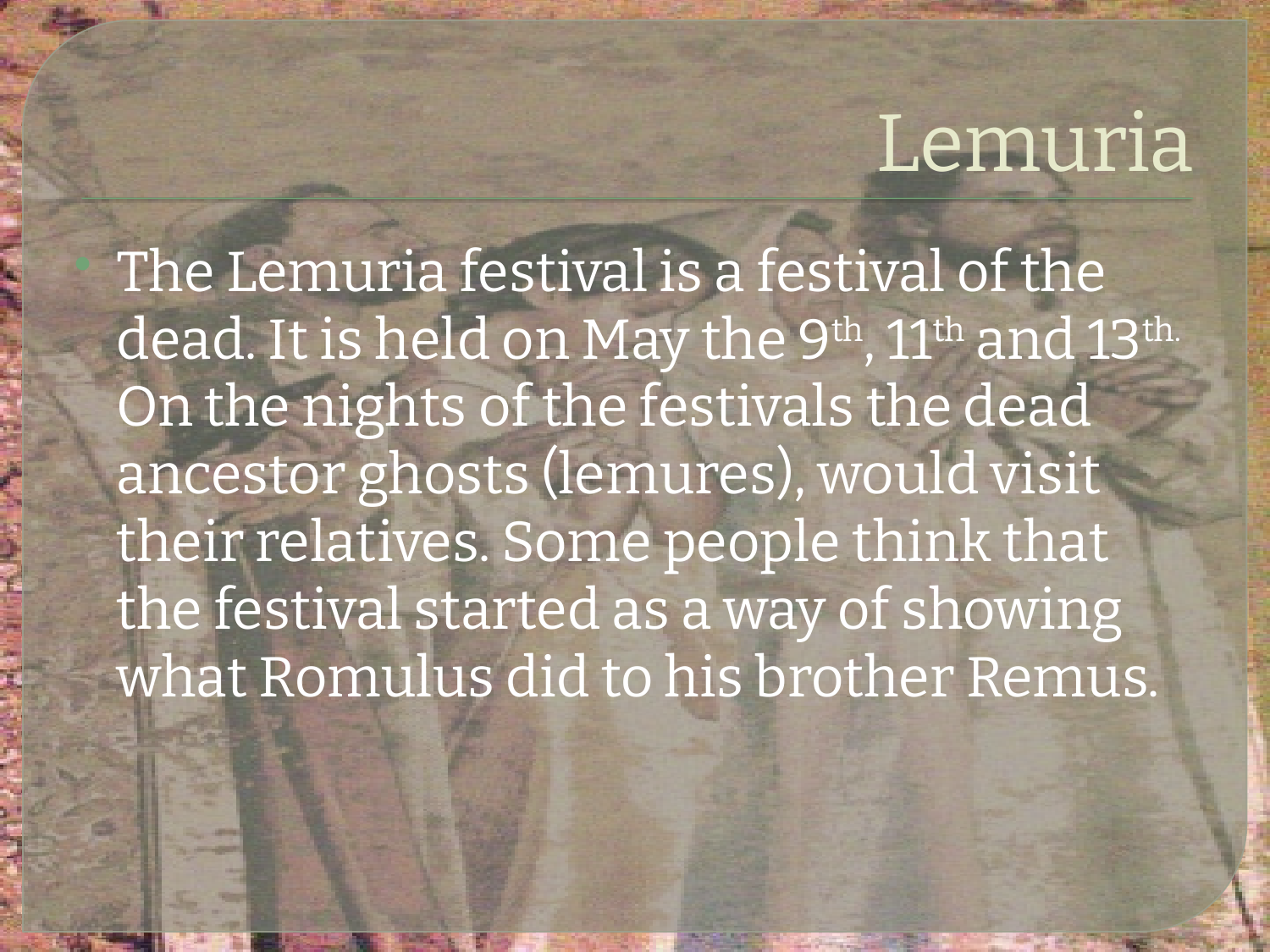

# Lemuria
The Lemuria festival is a festival of the dead. It is held on May the 9th, 11th and 13th. On the nights of the festivals the dead ancestor ghosts (lemures), would visit their relatives. Some people think that the festival started as a way of showing what Romulus did to his brother Remus.